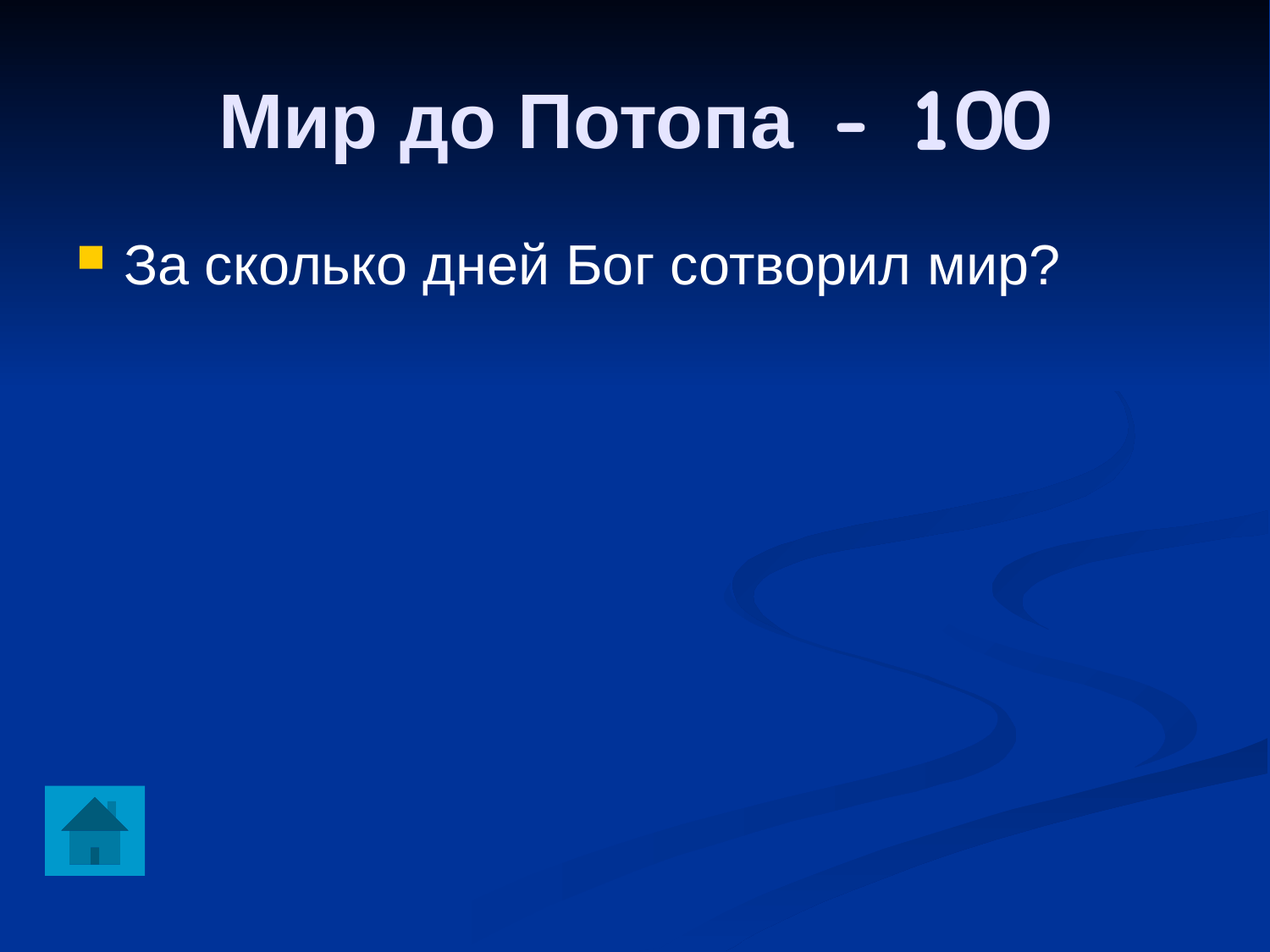

Мир до Потопа - 100
За сколько дней Бог сотворил мир?